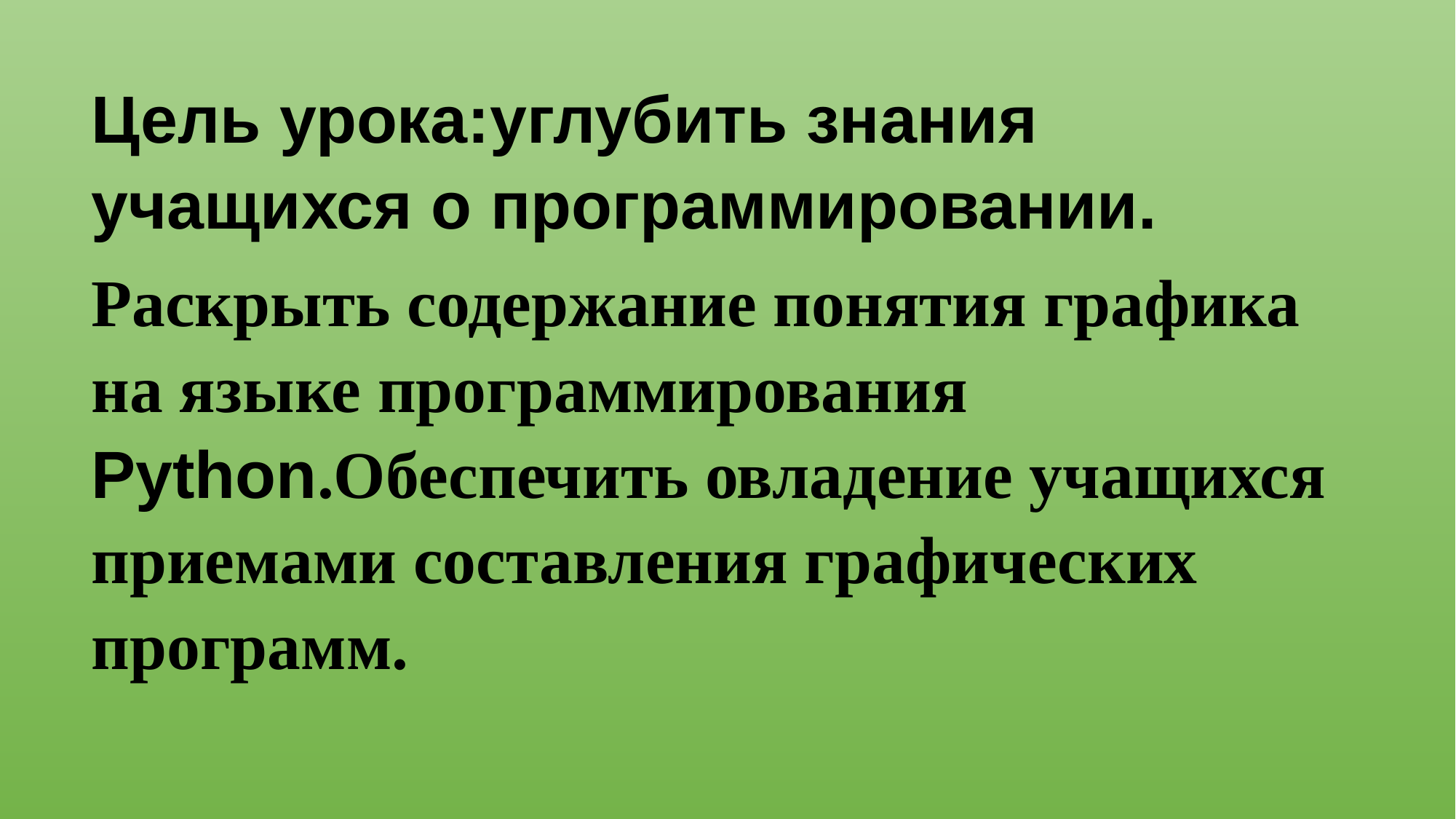

Цель урока:углубить знания учащихся о программировании.
Раскрыть содержание понятия графика на языке программирования Python.Обеспечить овладение учащихся приемами составления графических программ.